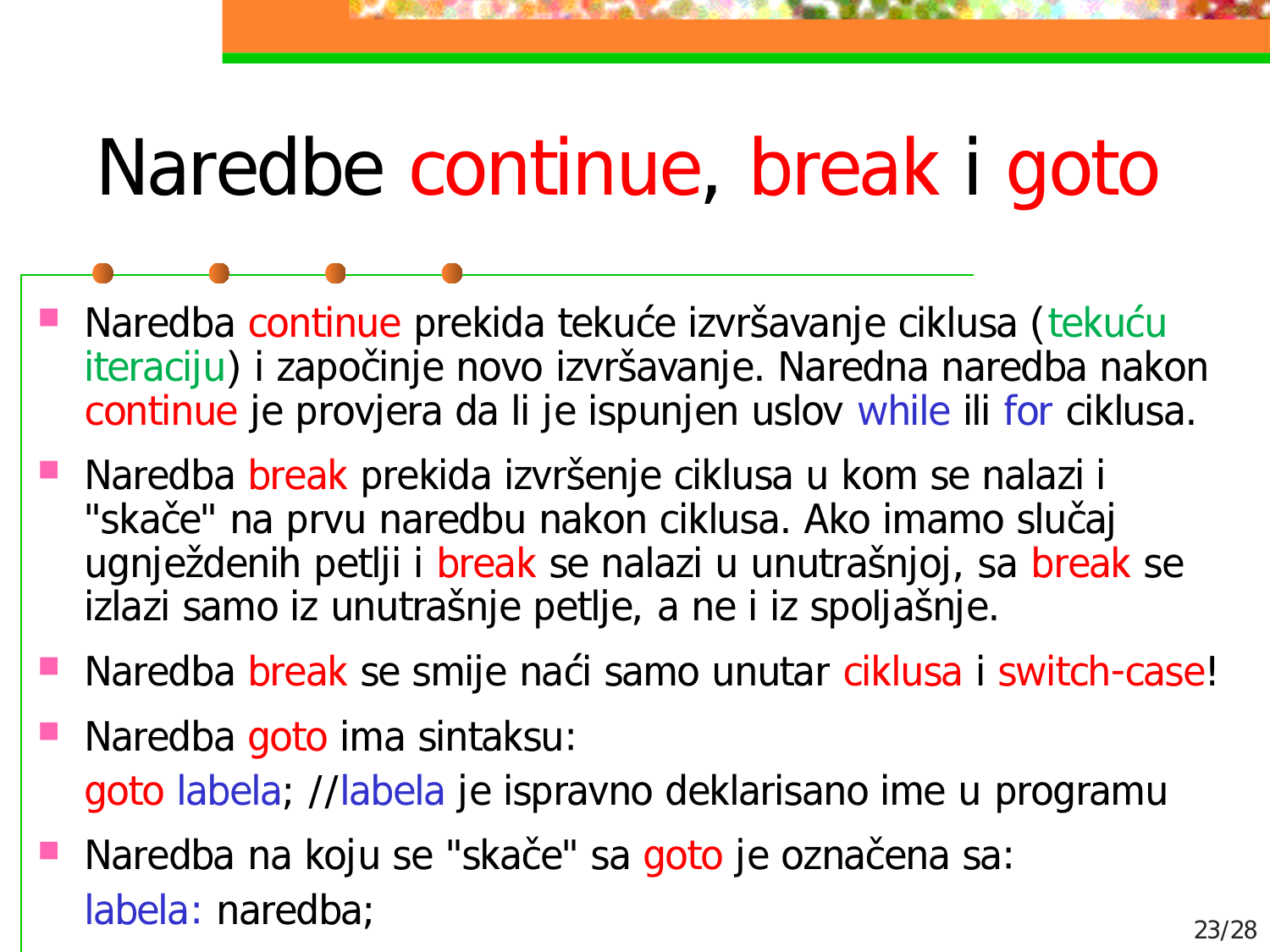

# Naredbe continue, break i goto
Naredba continue prekida tekuće izvršavanje ciklusa (tekuću iteraciju) i započinje novo izvršavanje. Naredna naredba nakon continue je provjera da li je ispunjen uslov while ili for ciklusa.
Naredba break prekida izvršenje ciklusa u kom se nalazi i "skače" na prvu naredbu nakon ciklusa. Ako imamo slučaj ugnježdenih petlji i break se nalazi u unutrašnjoj, sa break se izlazi samo iz unutrašnje petlje, a ne i iz spoljašnje.
Naredba break se smije naći samo unutar ciklusa i switch-case!
Naredba goto ima sintaksu:
goto labela; //labela je ispravno deklarisano ime u programu
Naredba na koju se "skače" sa goto je označena sa:
labela: naredba;
23/28